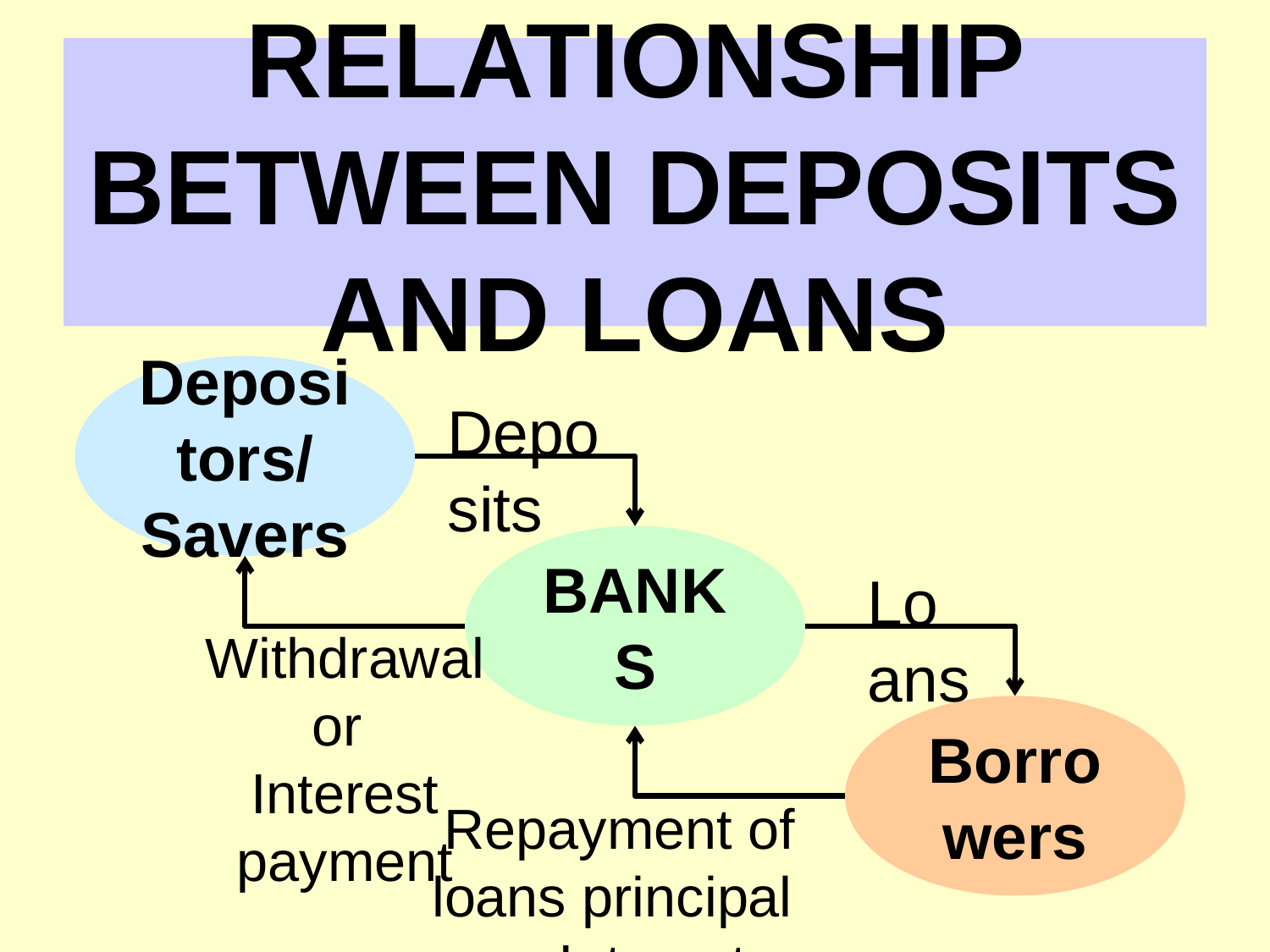

# RELATIONSHIP BETWEEN DEPOSITS AND LOANS
Depositors/
Savers
Deposits
BANKS
Loans
Withdrawal or
Interest payment
Borrowers
Repayment of loans principal
or Interest payment